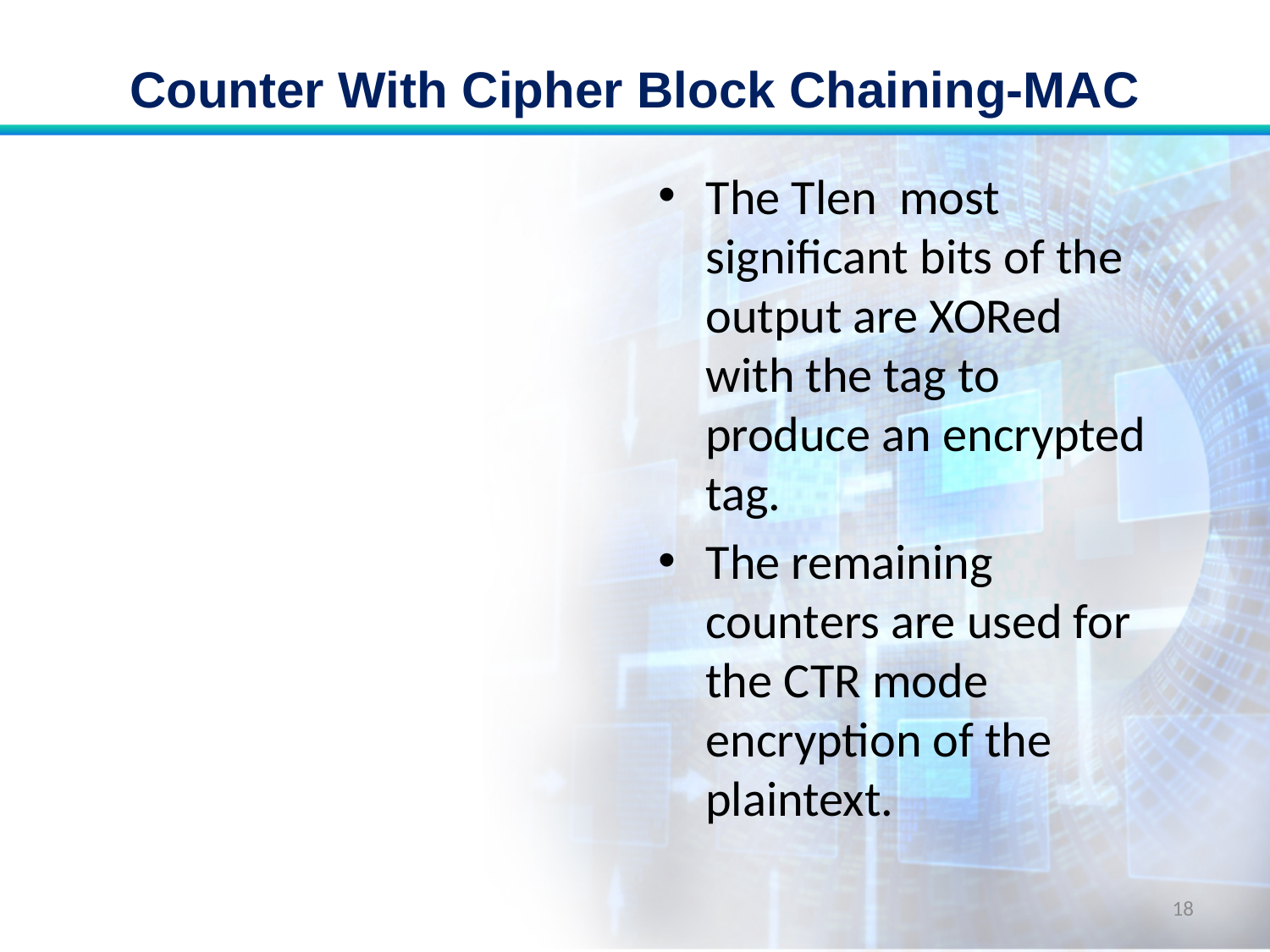

# Counter With Cipher Block Chaining-MAC
The Tlen  most significant bits of the output are XORed with the tag to produce an encrypted tag.
The remaining counters are used for the CTR mode encryption of the plaintext.
18